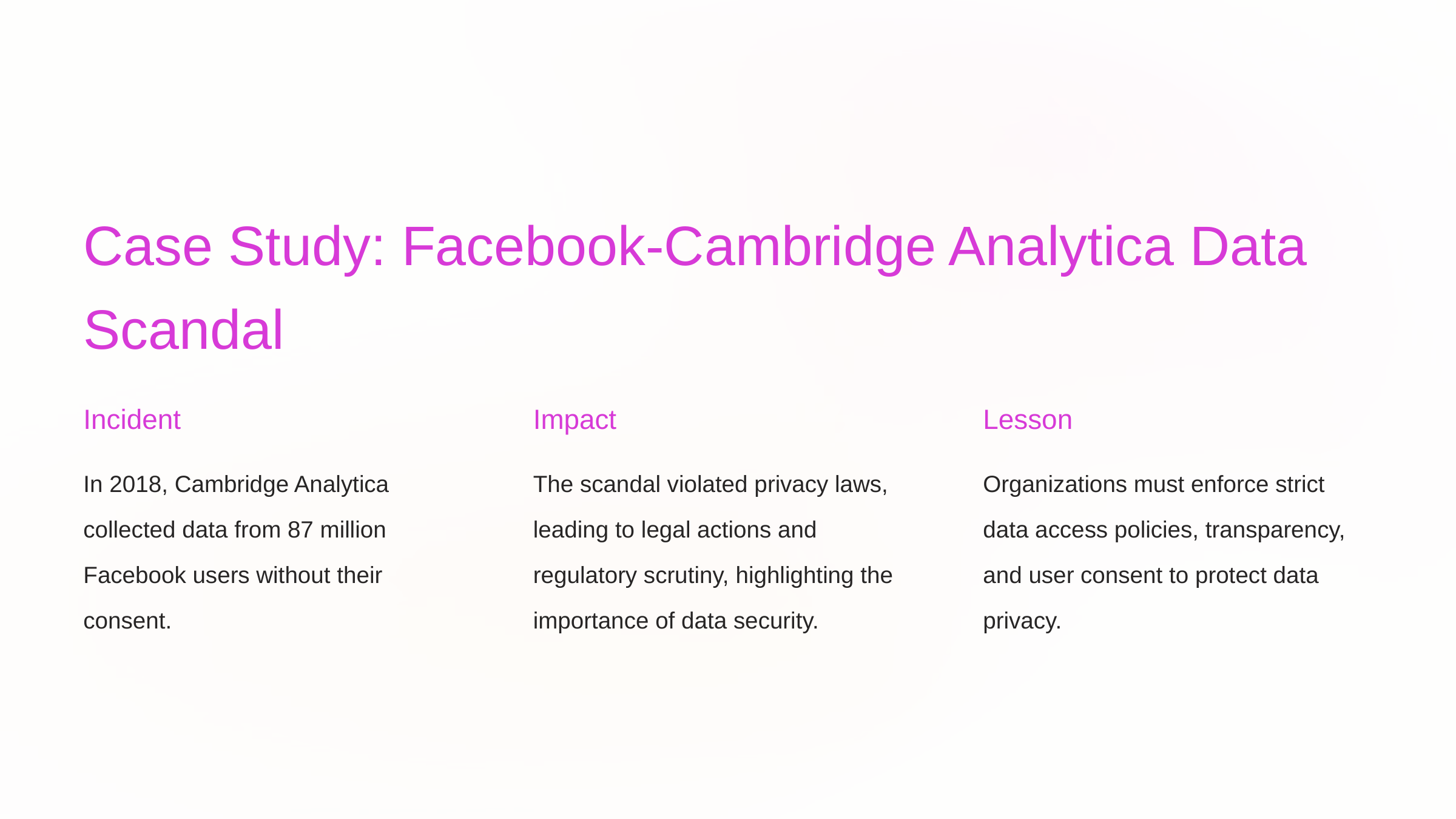

Case Study: Facebook-Cambridge Analytica Data Scandal
Incident
Impact
Lesson
In 2018, Cambridge Analytica collected data from 87 million Facebook users without their consent.
The scandal violated privacy laws, leading to legal actions and regulatory scrutiny, highlighting the importance of data security.
Organizations must enforce strict data access policies, transparency, and user consent to protect data privacy.